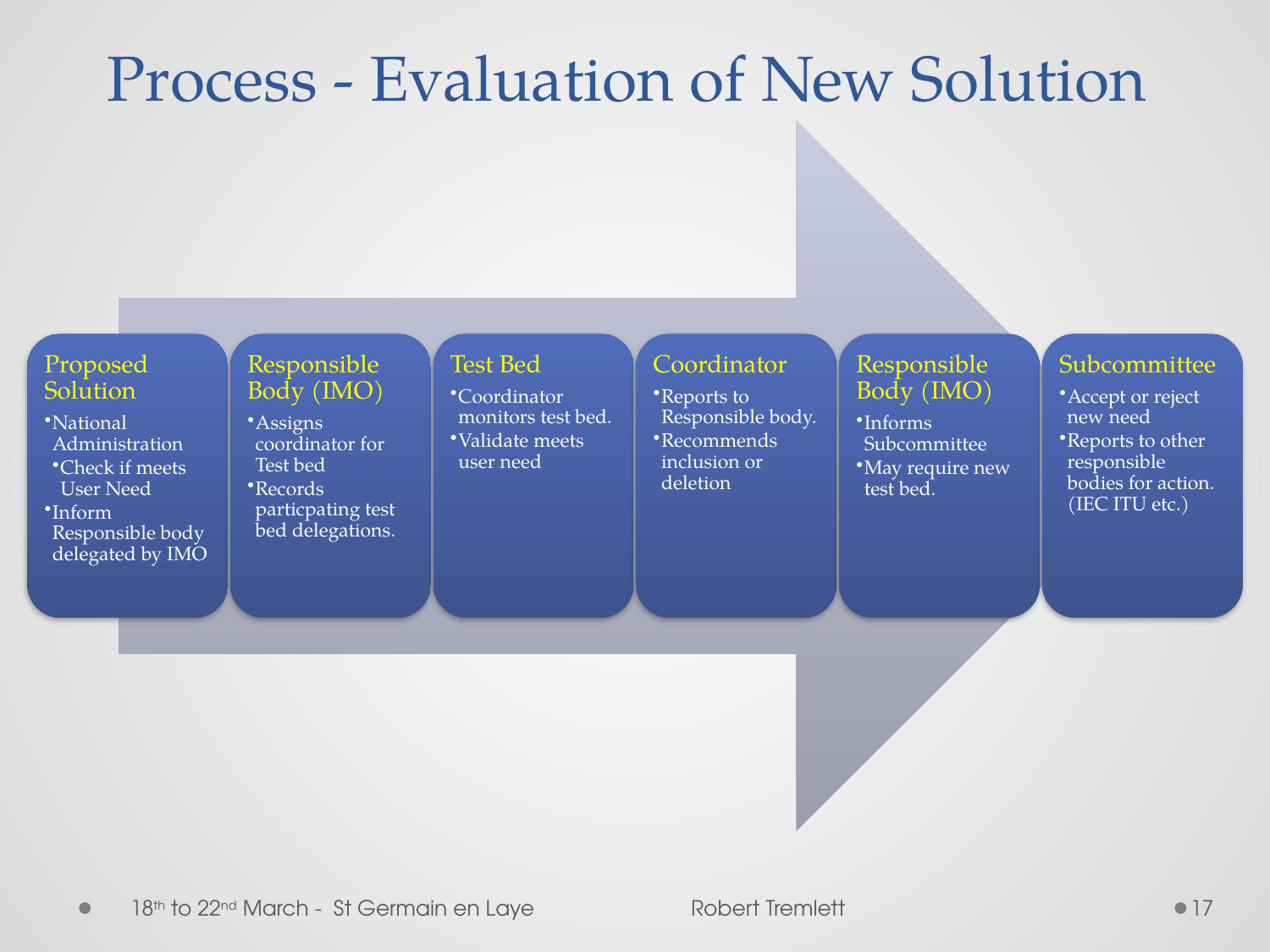

# Process - Evaluation of New Solution

Proposed Solution
National Administration
Check if meets User Need
Inform Responsible body delegated by IMO

Responsible Body (IMO)
Assigns coordinator for Test bed
Records particpating test bed delegations.

Test Bed
Coordinator monitors test bed.
Validate meets user need

Coordinator
Reports to Responsible body.
Recommends inclusion or deletion

Responsible Body (IMO)
Informs Subcommittee
May require new test bed.

Subcommittee
Accept or reject new need
Reports to other responsible bodies for action. (IEC ITU etc.)
18th to 22nd March -  St Germain en Laye
Robert Tremlett
17